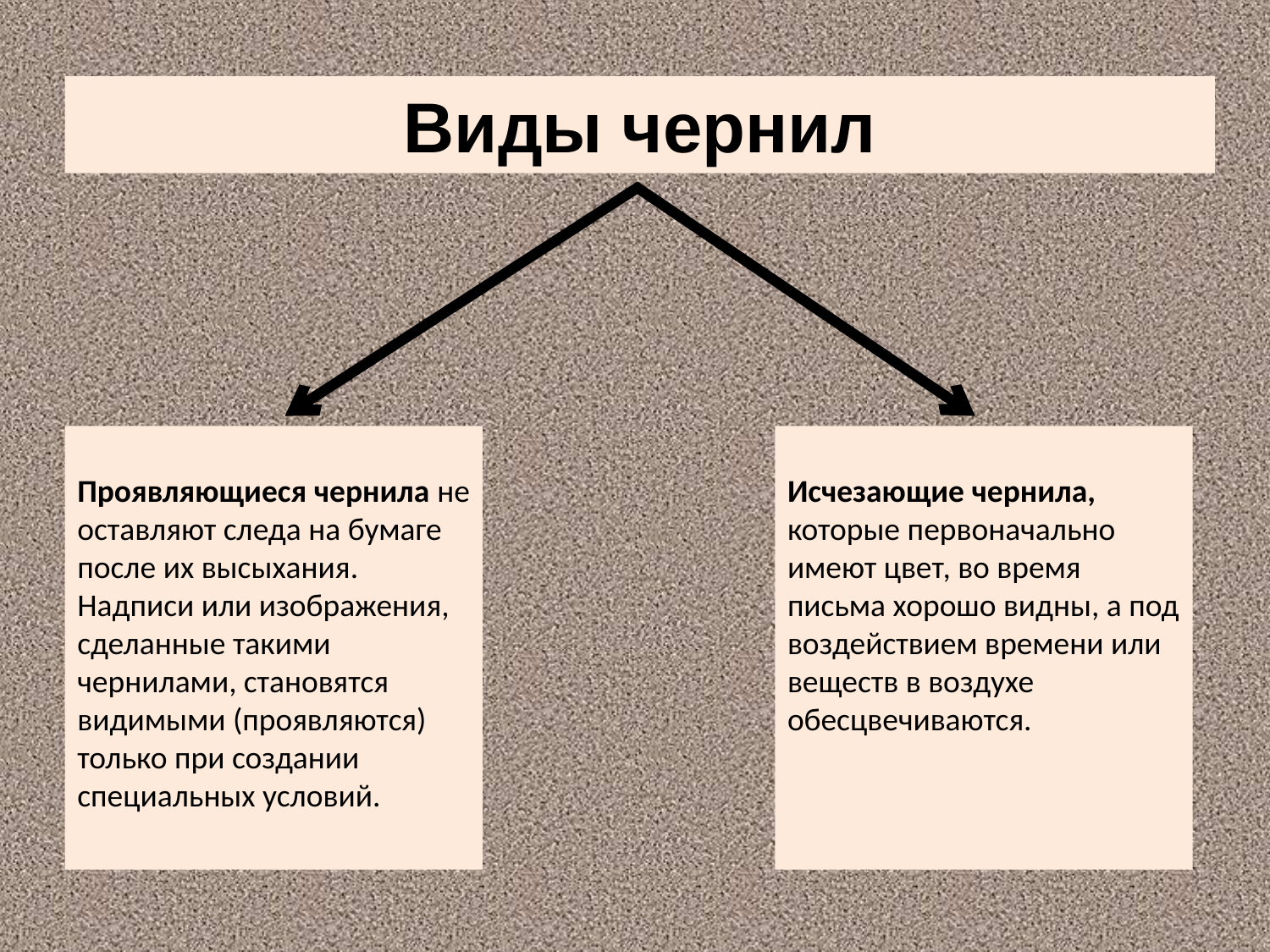

Виды чернил

Проявляющиеся чернила не оставляют следа на бумаге после их высыхания. Надписи или изображения, сделанные такими чернилами, становятся видимыми (проявляются) только при создании специальных условий.

Исчезающие чернила, которые первоначально имеют цвет, во время письма хорошо видны, а под воздействием времени или веществ в воздухе обесцвечиваются.